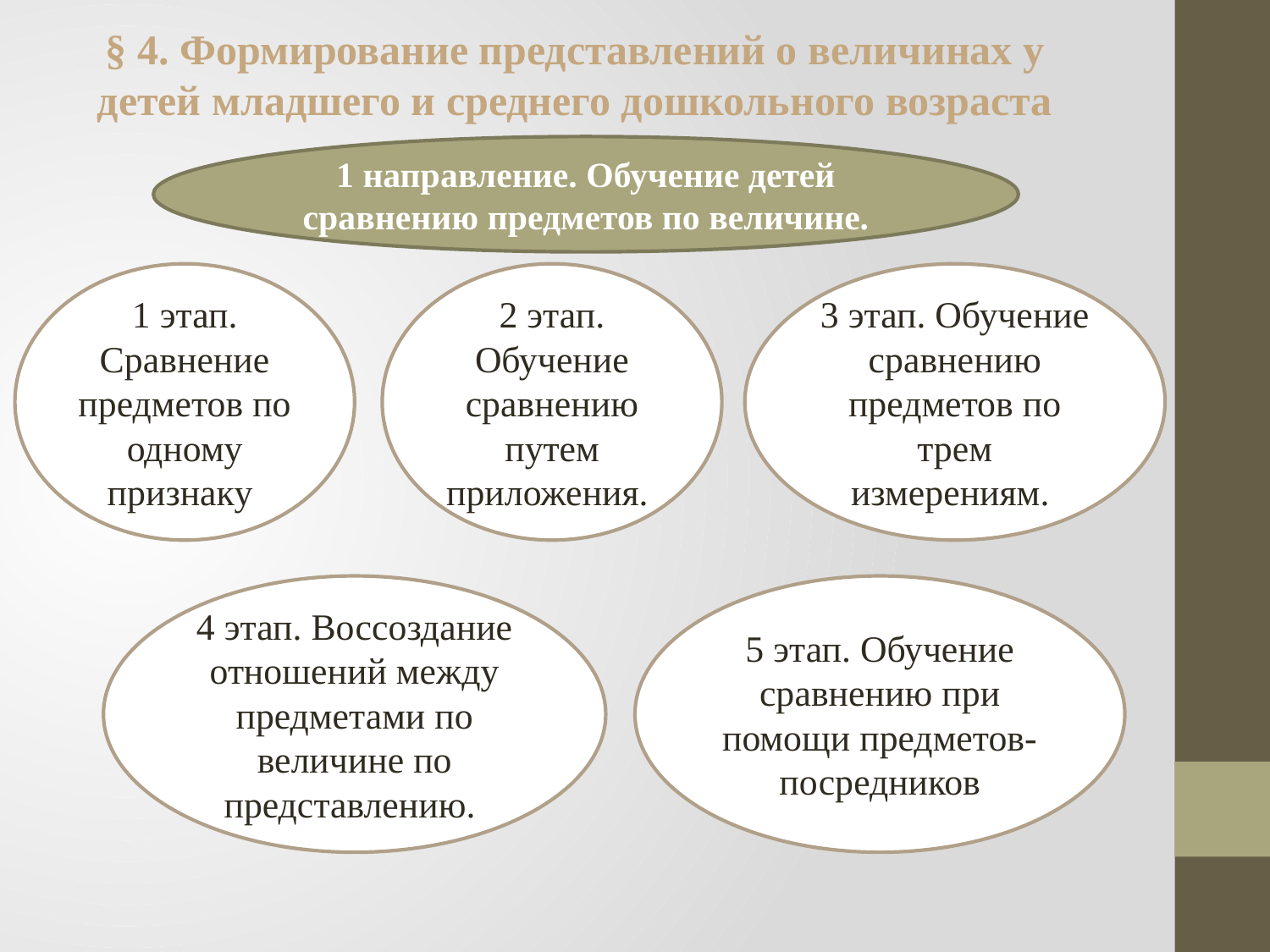

§ 4. Формирование представлений о величинах у детей младшего и среднего дошкольного возраста
1 направление. Обучение детей сравнению предметов по величине.
2 этап. Обучение сравнению путем приложения.
3 этап. Обучение сравнению предметов по трем измерениям.
1 этап. Сравнение предметов по одному признаку
4 этап. Воссоздание отношений между предметами по величине по представлению.
5 этап. Обучение сравнению при помощи предметов-посредников